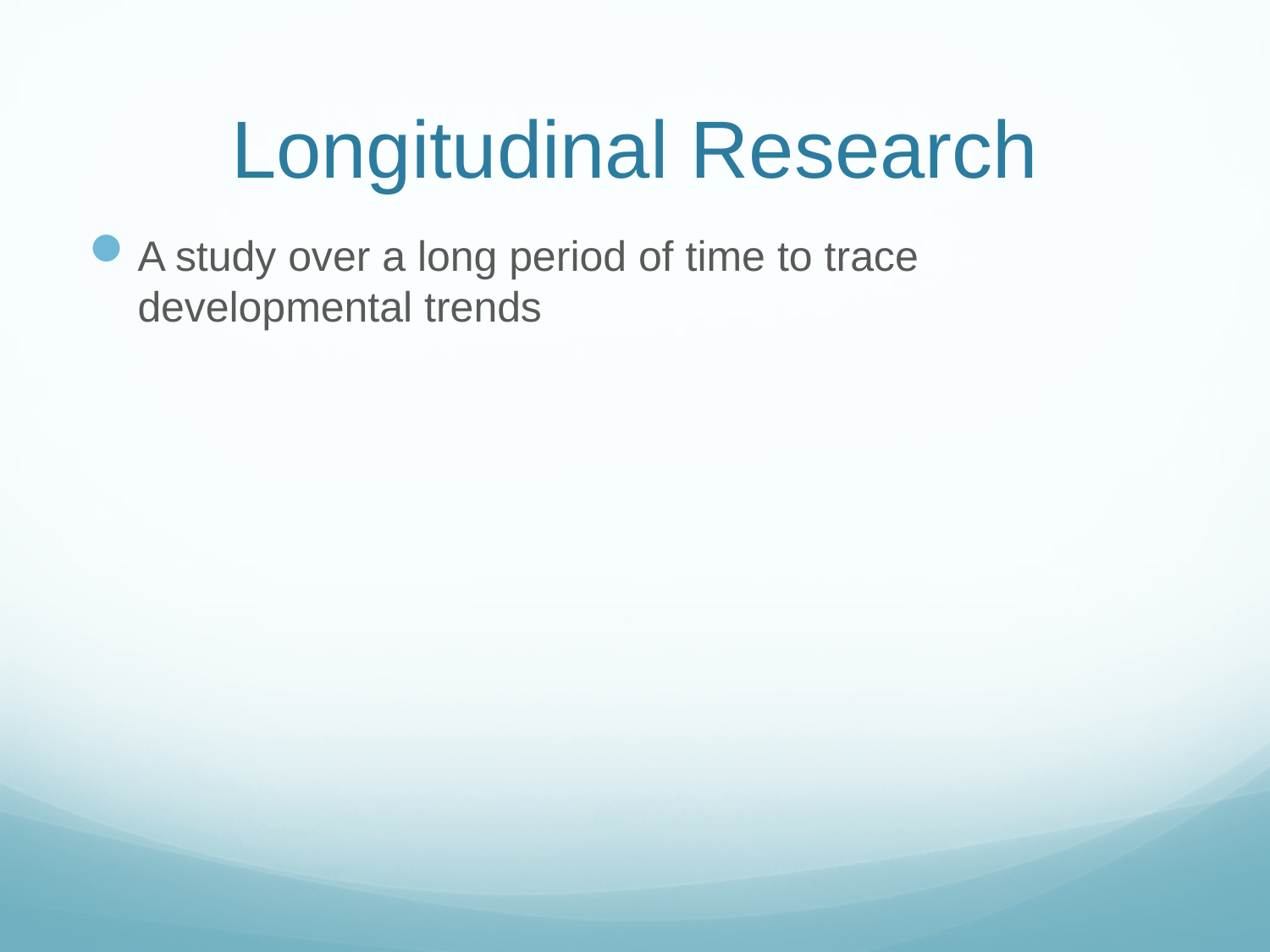

# Longitudinal Research
A study over a long period of time to trace developmental trends